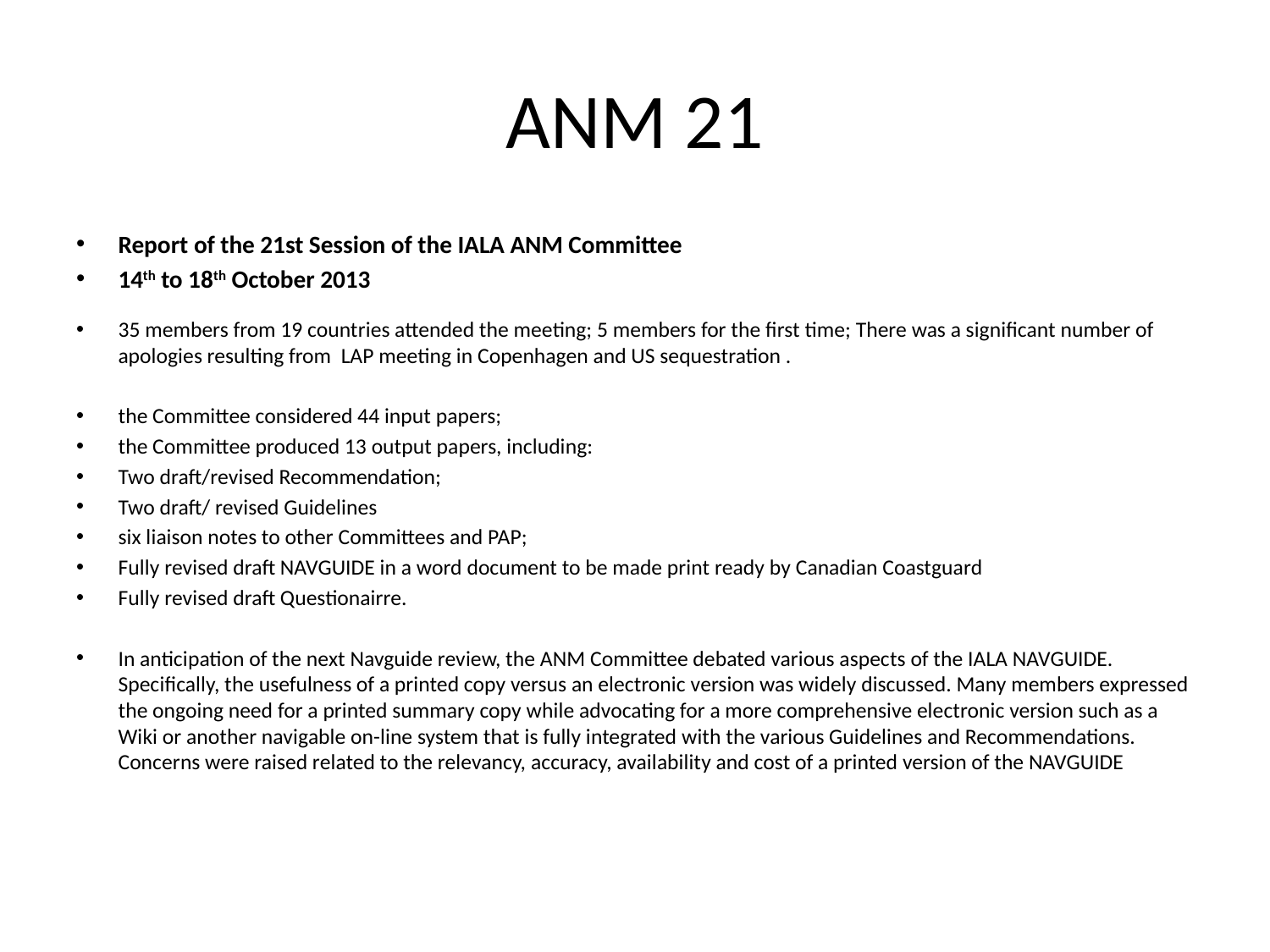

# ANM 21
Report of the 21st Session of the IALA ANM Committee
14th to 18th October 2013

35 members from 19 countries attended the meeting; 5 members for the first time; There was a significant number of apologies resulting from  LAP meeting in Copenhagen and US sequestration .

the Committee considered 44 input papers;
the Committee produced 13 output papers, including:
Two draft/revised Recommendation;
Two draft/ revised Guidelines
six liaison notes to other Committees and PAP;
Fully revised draft NAVGUIDE in a word document to be made print ready by Canadian Coastguard
Fully revised draft Questionairre.

In anticipation of the next Navguide review, the ANM Committee debated various aspects of the IALA NAVGUIDE. Specifically, the usefulness of a printed copy versus an electronic version was widely discussed. Many members expressed the ongoing need for a printed summary copy while advocating for a more comprehensive electronic version such as a Wiki or another navigable on-line system that is fully integrated with the various Guidelines and Recommendations. Concerns were raised related to the relevancy, accuracy, availability and cost of a printed version of the NAVGUIDE